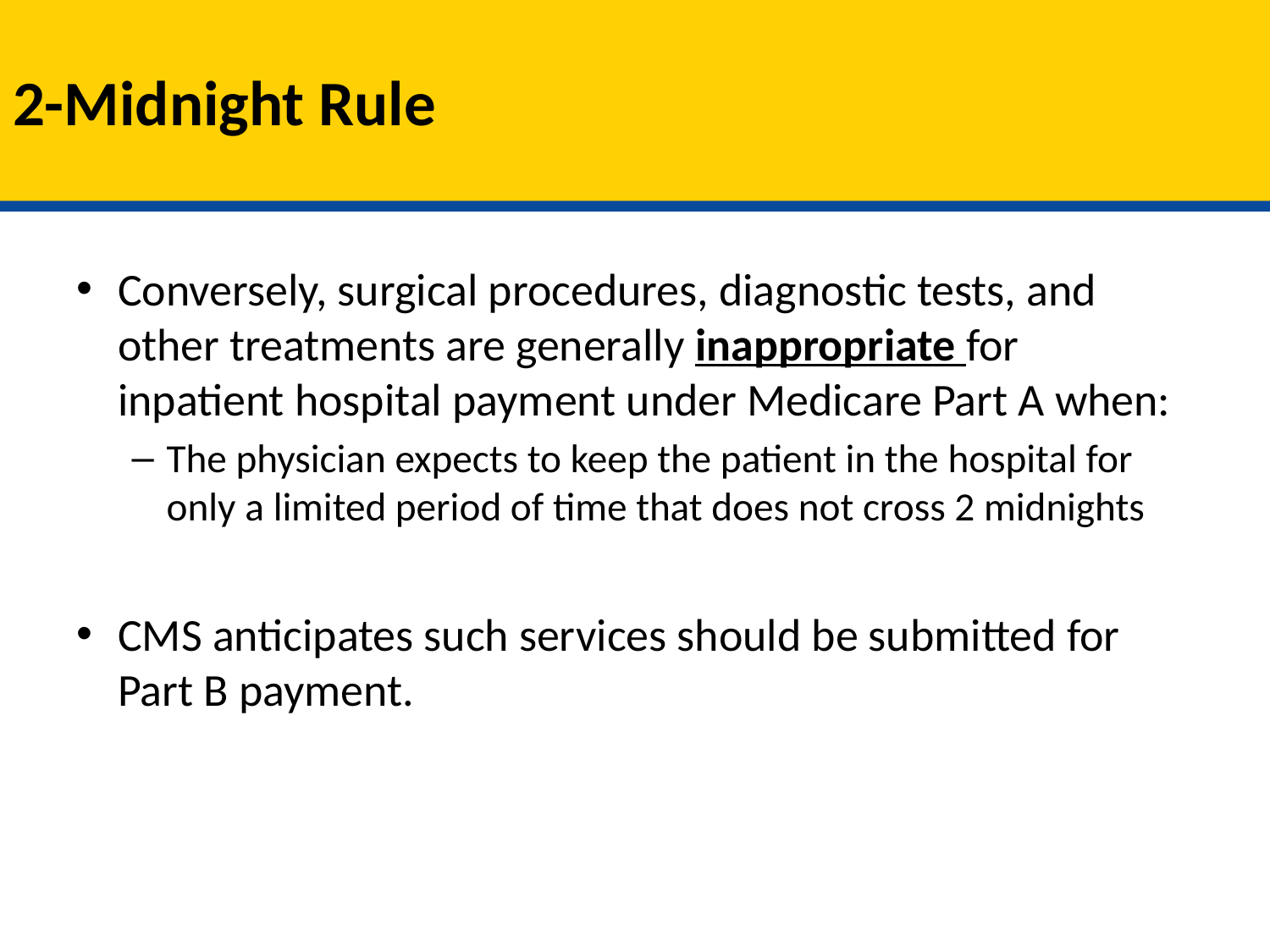

# 2-Midnight Rule
Conversely, surgical procedures, diagnostic tests, and other treatments are generally inappropriate for inpatient hospital payment under Medicare Part A when:
The physician expects to keep the patient in the hospital for only a limited period of time that does not cross 2 midnights

CMS anticipates such services should be submitted for Part B payment.

5